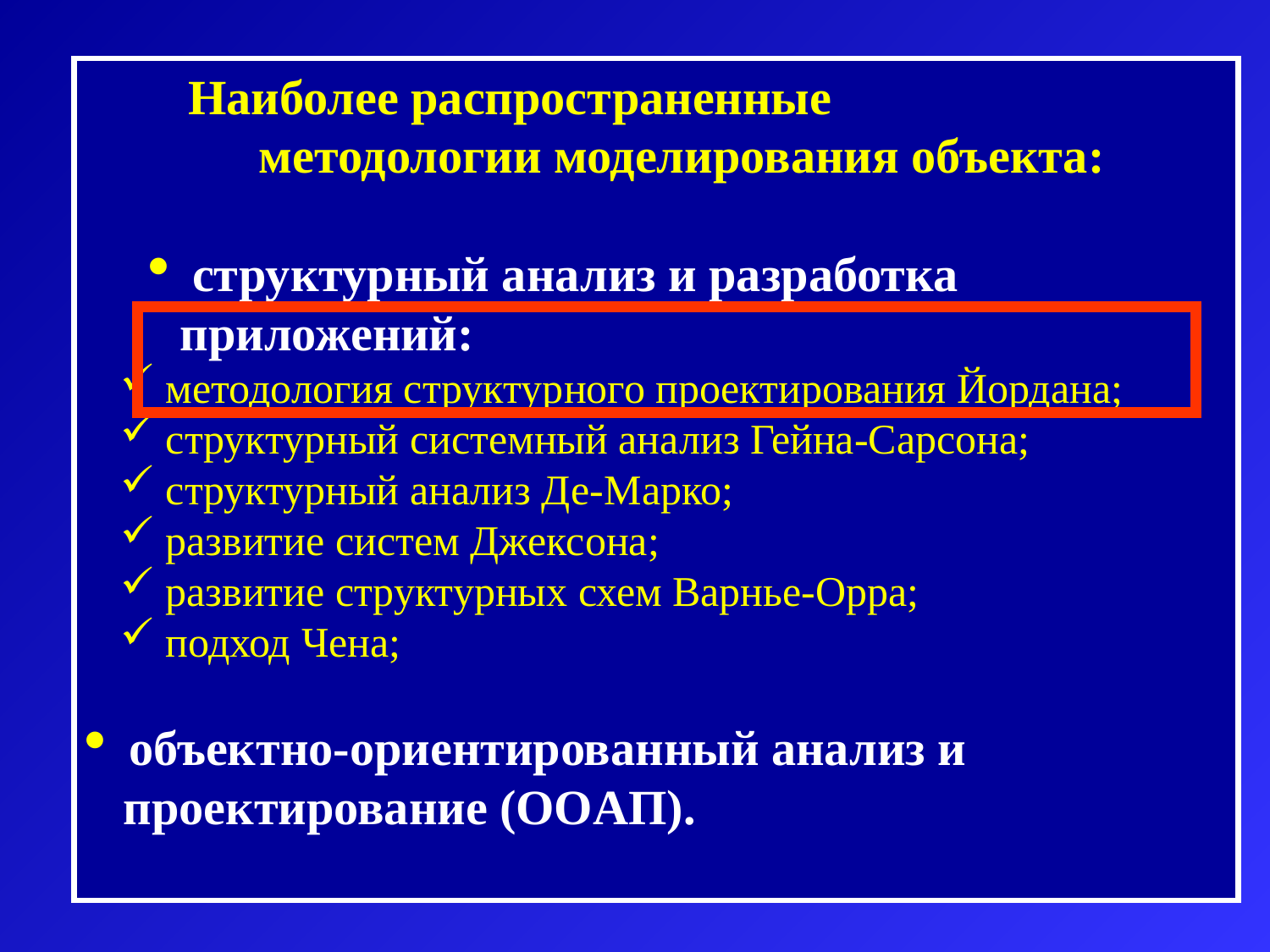

Наиболее распространенные                              методологии моделирования объекта:

 структурный анализ и разработка приложений:
 методология структурного проектирования Йордана;
 структурный системный анализ Гейна-Сарсона;
 структурный анализ Де-Марко;
 развитие систем Джексона;
 развитие структурных схем Варнье-Орра;
 подход Чена;

 объектно-ориентированный анализ и
   проектирование (OOAП).

4